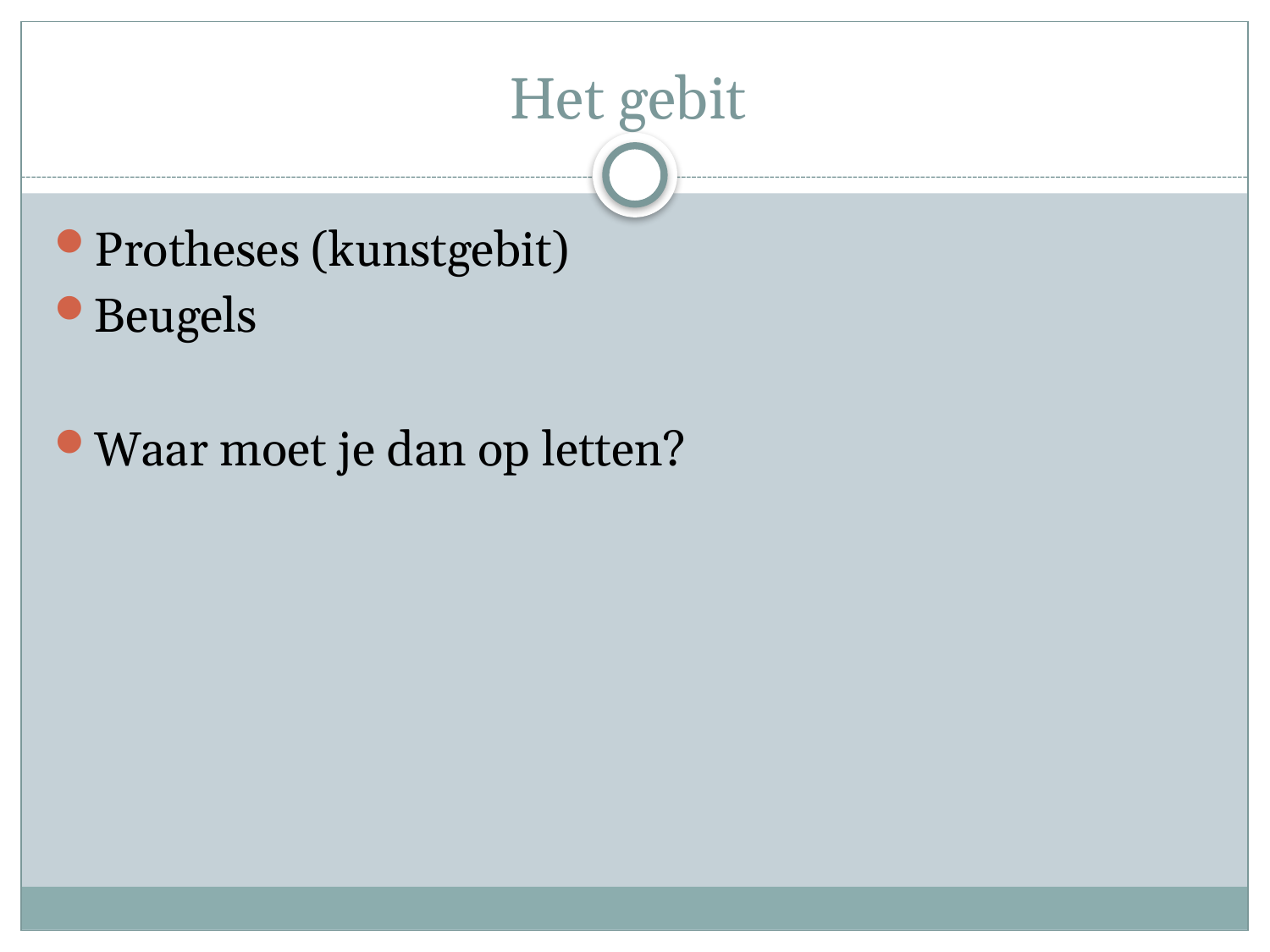

# Het gebit
Protheses (kunstgebit)
Beugels

Waar moet je dan op letten?